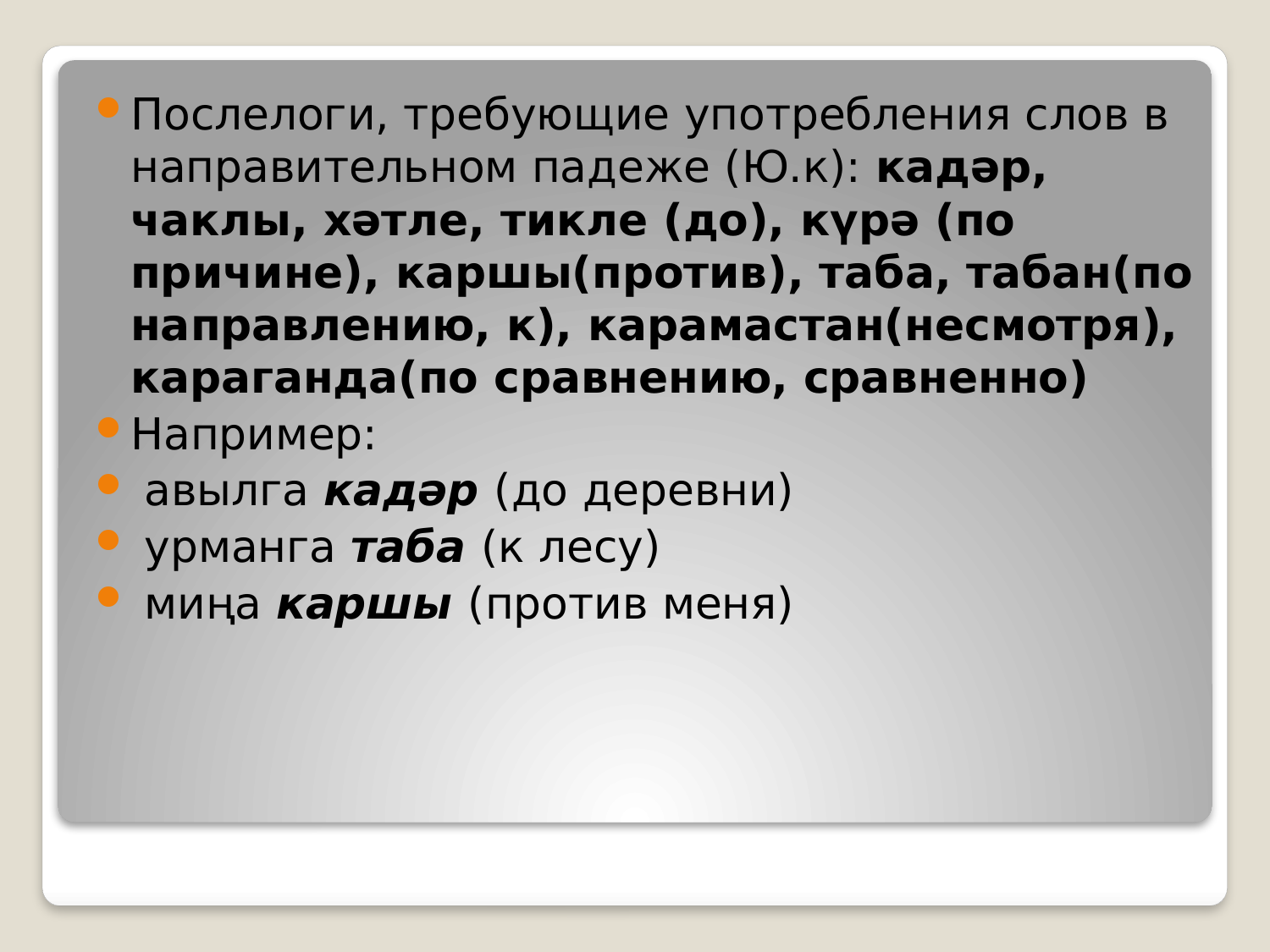

Послелоги, требующие употребления слов в направительном падеже (Ю.к): кадәр, чаклы, хәтле, тикле (до), күрә (по причине), каршы(против), таба, табан(по направлению, к), карамастан(несмотря), караганда(по сравнению, сравненно)
Например:
 авылга кадәр (до деревни)
 урманга таба (к лесу)
 миңа каршы (против меня)
#